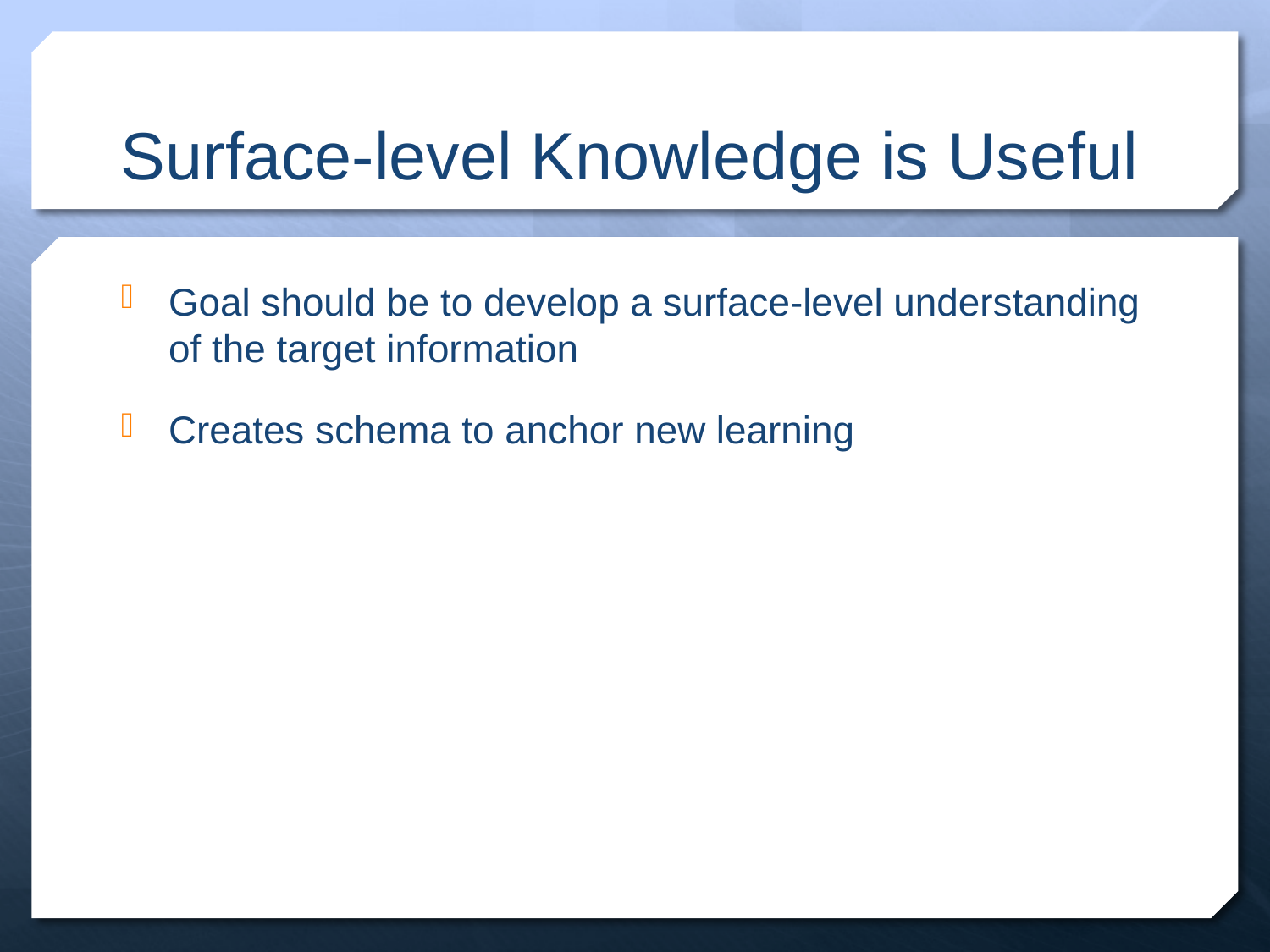

# Surface-level Knowledge is Useful
Goal should be to develop a surface-level understanding of the target information
Creates schema to anchor new learning